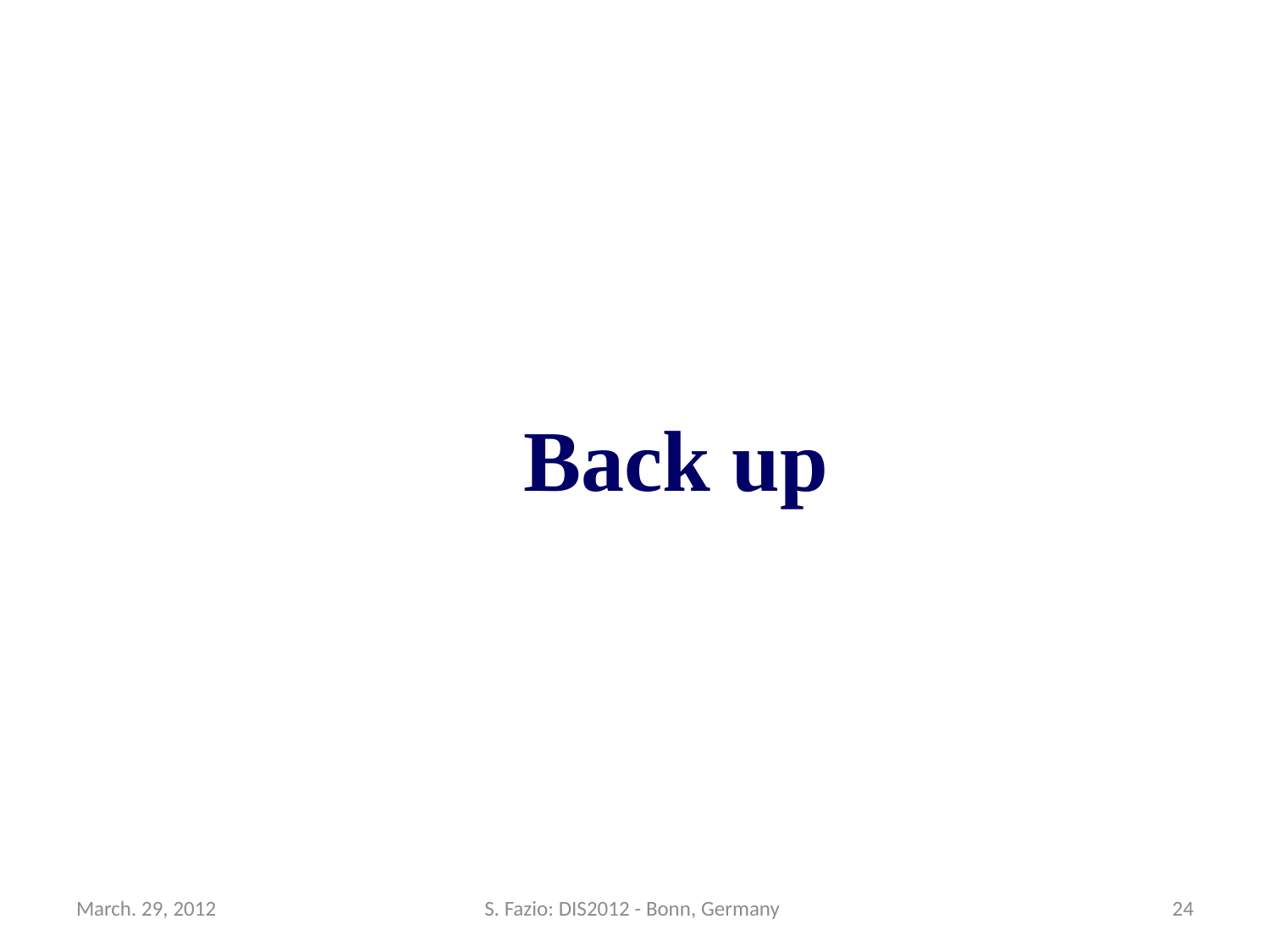

Back up
March. 29, 2012
S. Fazio: DIS2012 - Bonn, Germany
24